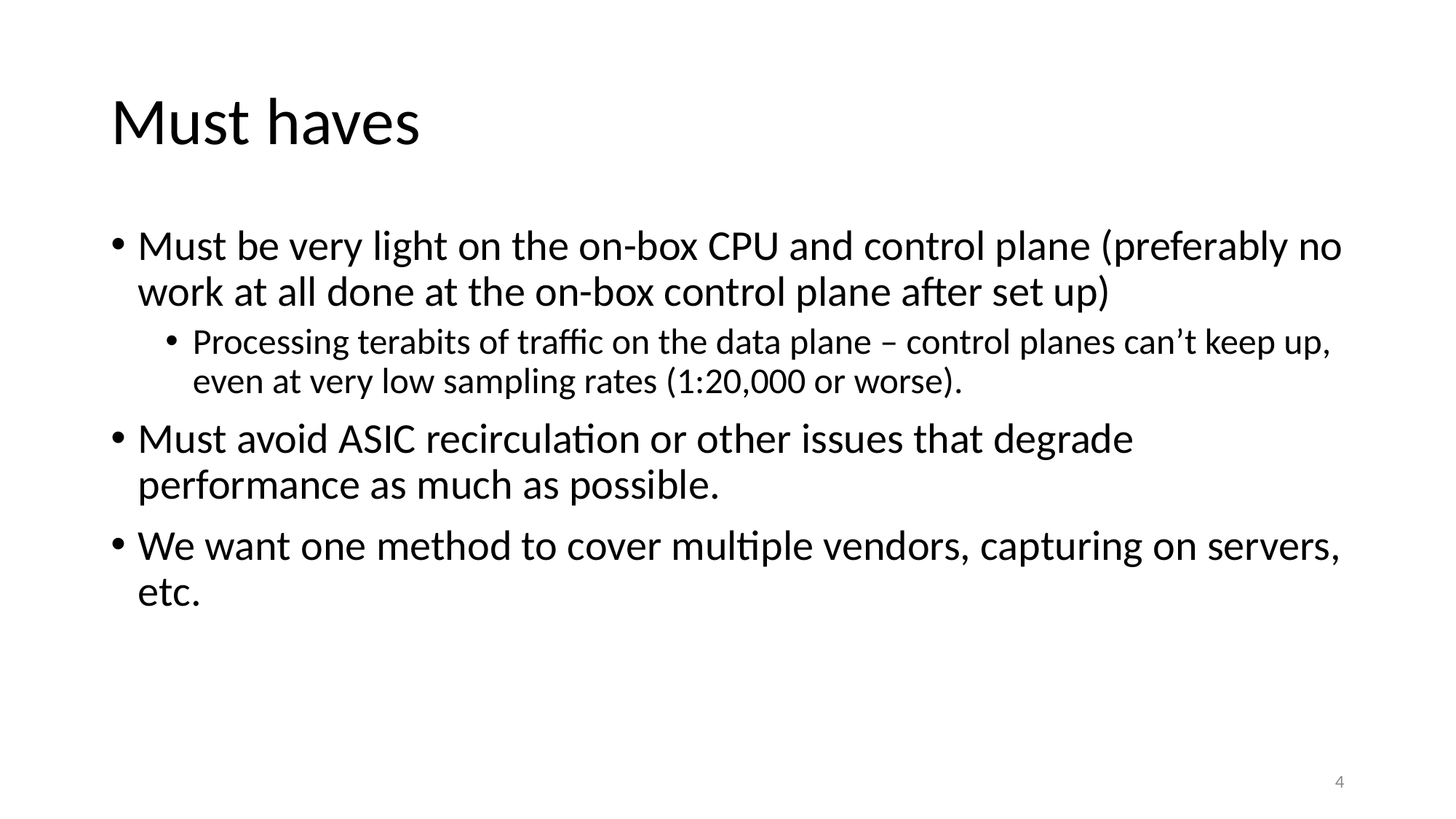

# Must haves
Must be very light on the on-box CPU and control plane (preferably no work at all done at the on-box control plane after set up)
Processing terabits of traffic on the data plane – control planes can’t keep up, even at very low sampling rates (1:20,000 or worse).
Must avoid ASIC recirculation or other issues that degrade performance as much as possible.
We want one method to cover multiple vendors, capturing on servers, etc.
4